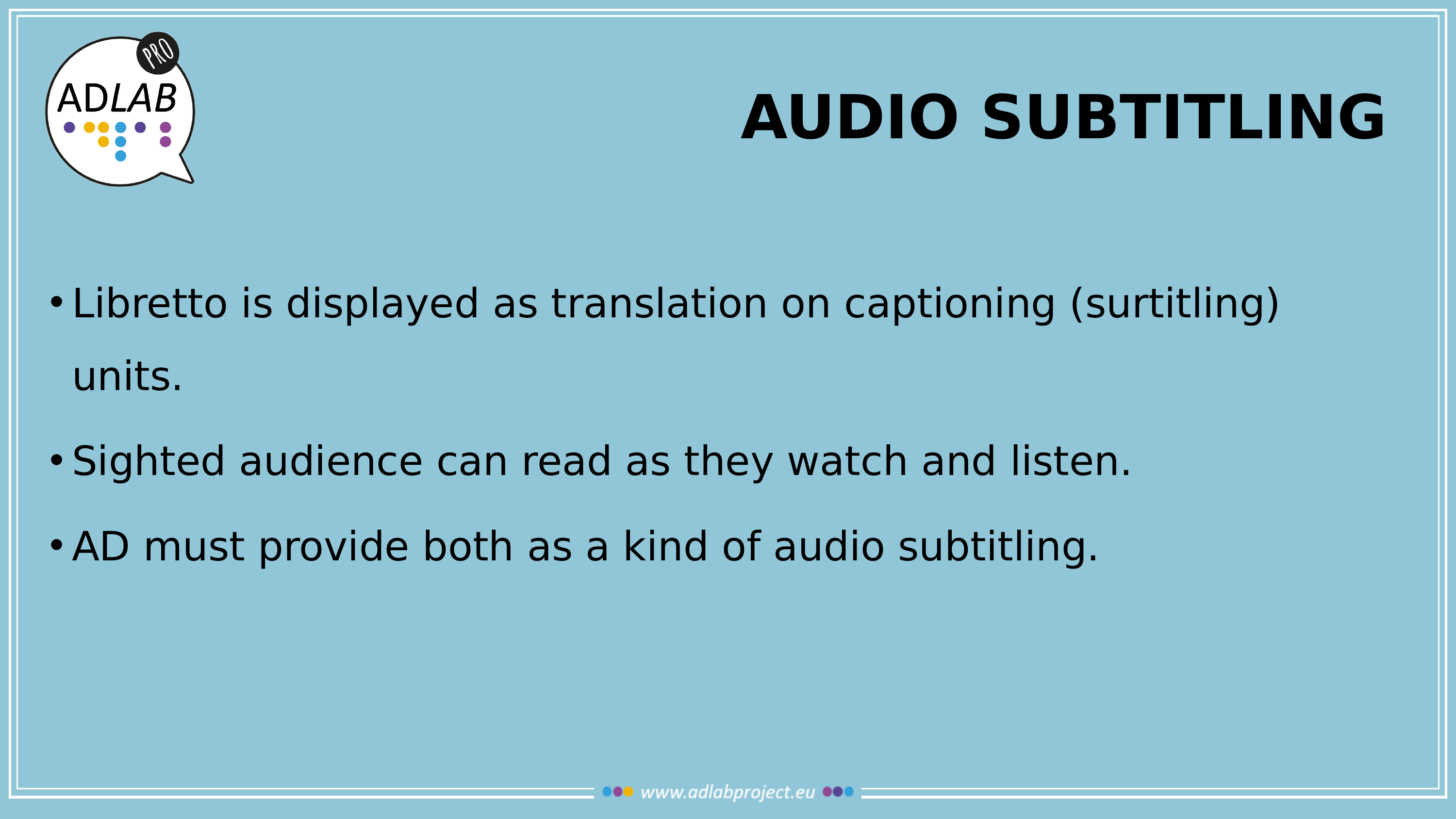

# Audio subtitling
Libretto is displayed as translation on captioning (surtitling) units.
Sighted audience can read as they watch and listen.
AD must provide both as a kind of audio subtitling.